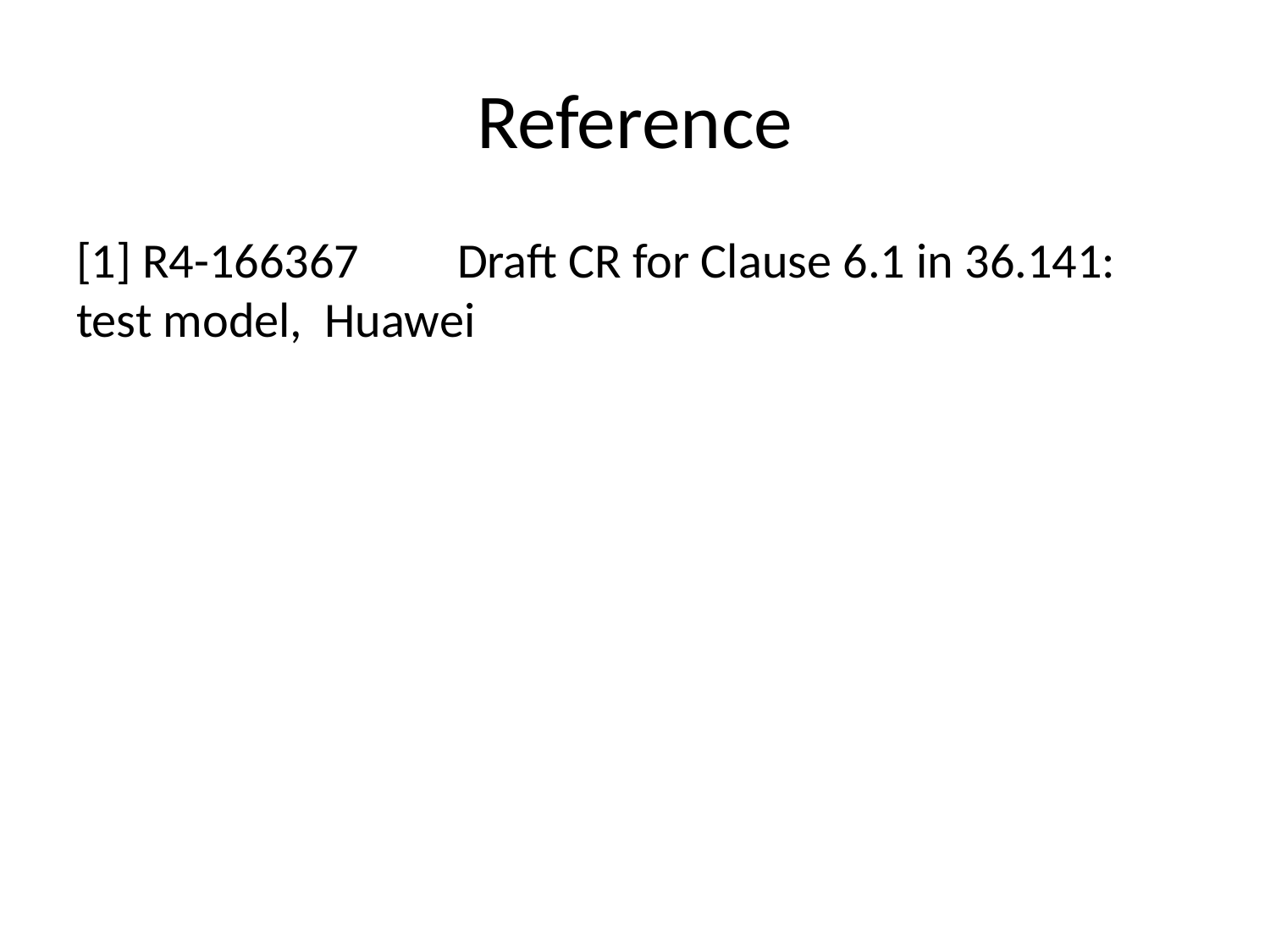

# Reference
[1] R4-166367	Draft CR for Clause 6.1 in 36.141: test model,  Huawei